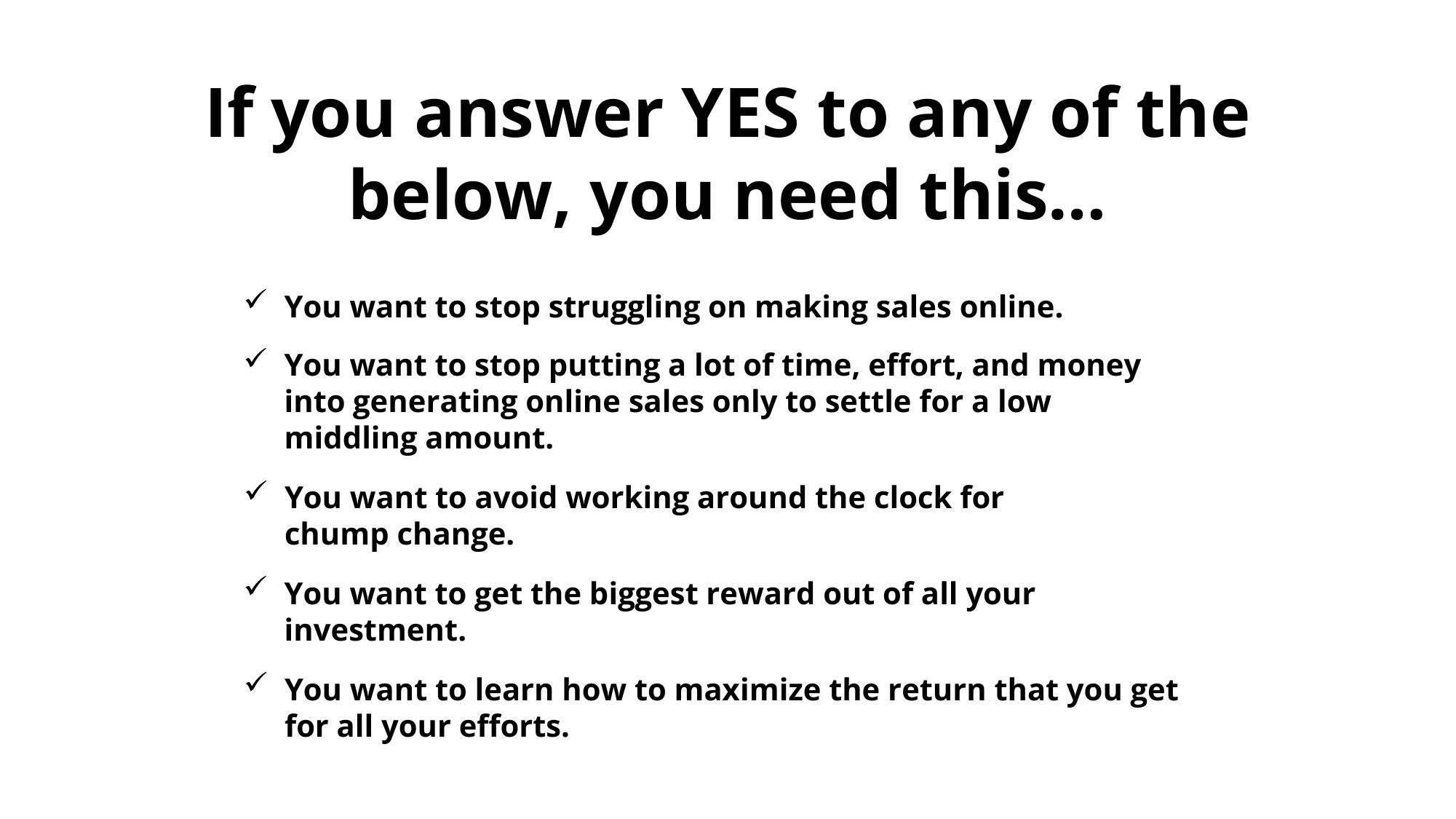

If you answer YES to any of the below, you need this…
You want to stop struggling on making sales online.
You want to stop putting a lot of time, effort, and money into generating online sales only to settle for a low middling amount.
You want to avoid working around the clock for chump change.
You want to get the biggest reward out of all your investment.
You want to learn how to maximize the return that you get for all your efforts.